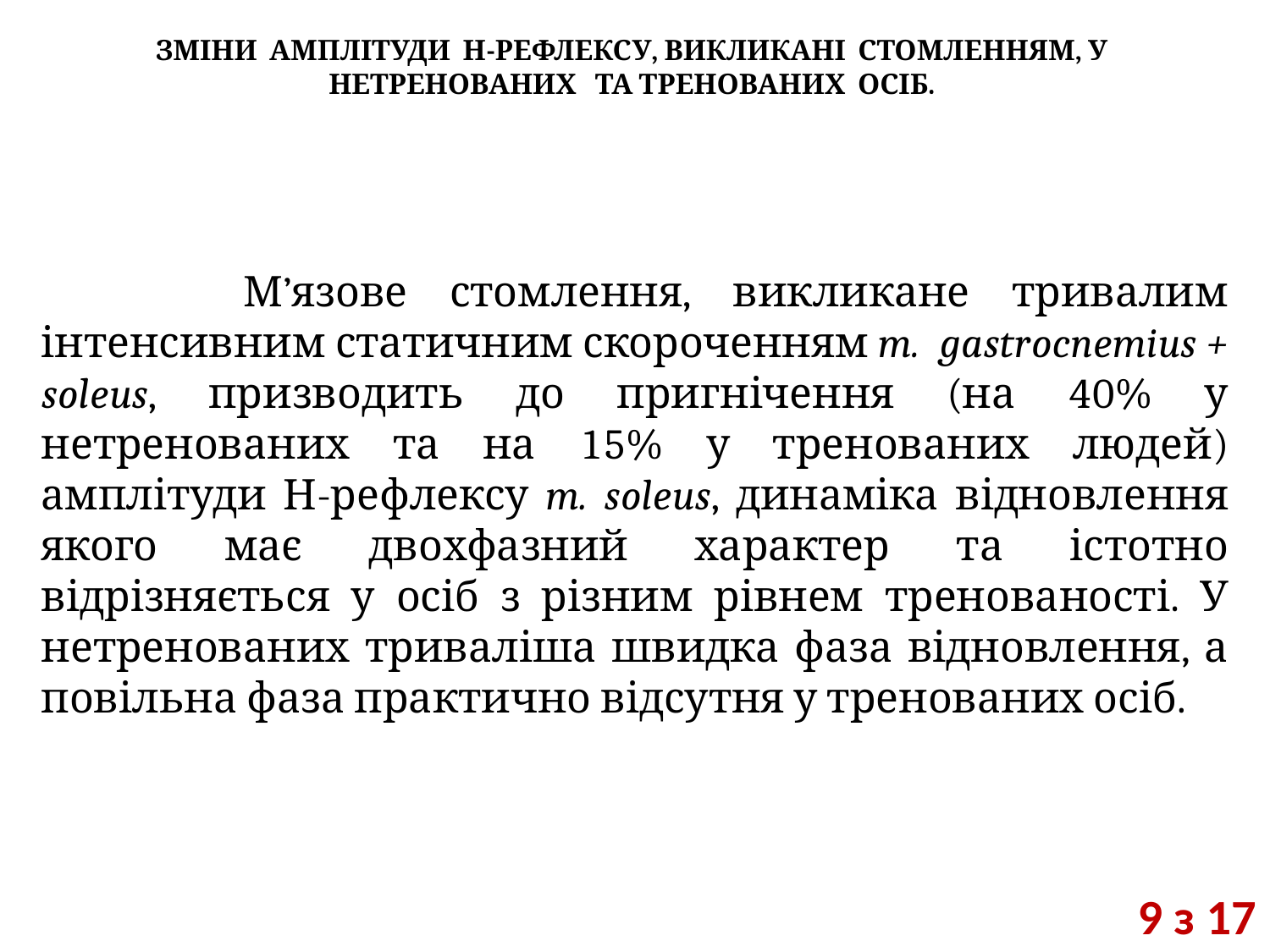

ЗМІНИ  АМПЛІТУДИ  Н-РЕФЛЕКСУ, ВИКЛИКАНІ  СТОМЛЕННЯМ, У  НЕТРЕНОВАНИХ   ТА ТРЕНОВАНИХ  ОСІБ.

     М’язове стомлення, викликане тривалим інтенсивним статичним скороченням m.  gastrocnemius + soleus, призводить до пригнічення (на 40% у нетренованих та на 15% у тренованих людей) амплітуди Н-рефлексу m. soleus, динаміка відновлення якого має двохфазний характер та істотно відрізняється у осіб з різним рівнем тренованості. У нетренованих триваліша швидка фаза відновлення, а повільна фаза практично відсутня у тренованих осіб.
9 з 17